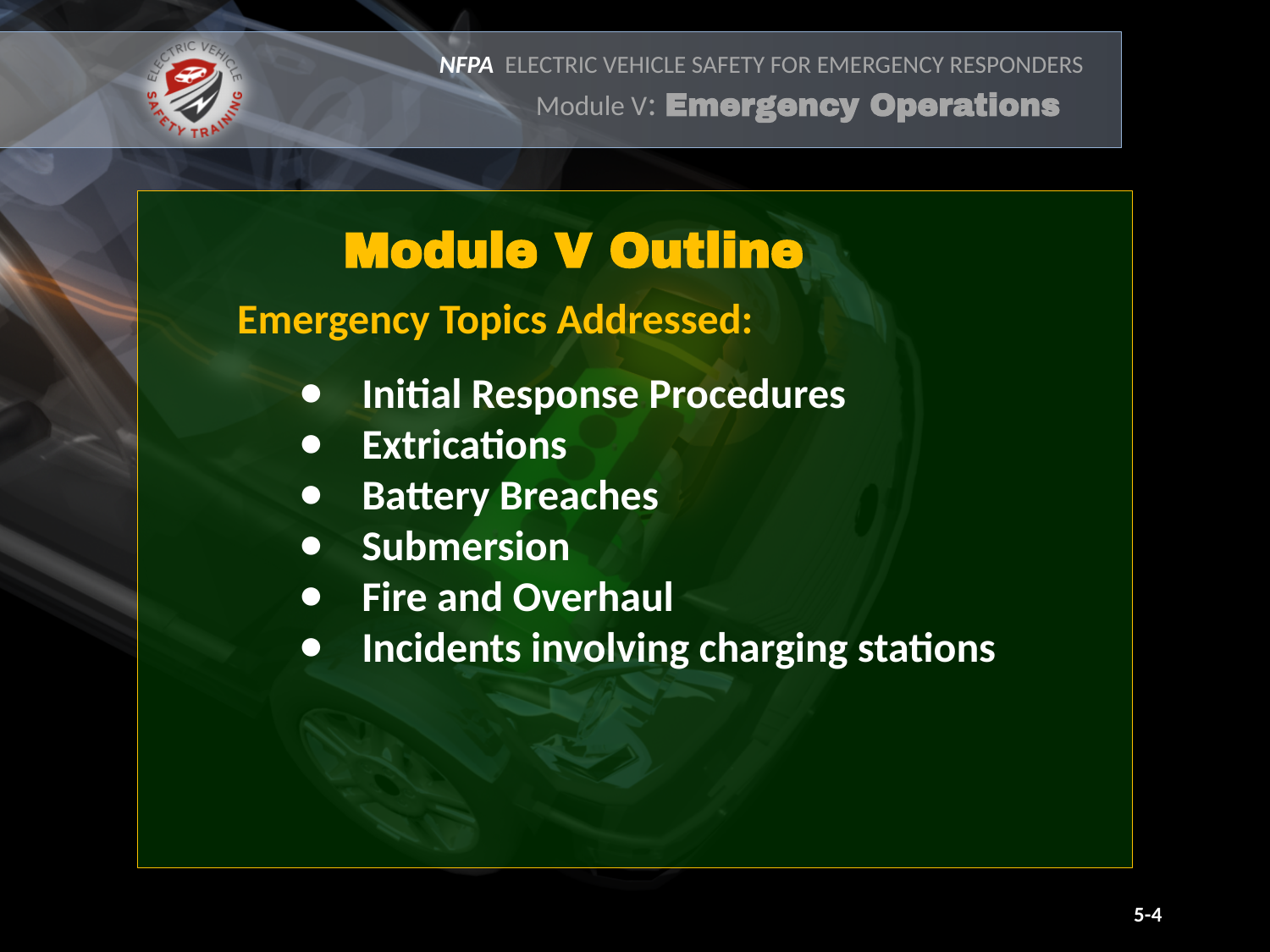

Module V Outline
Emergency Topics Addressed:
Initial Response Procedures
Extrications
Battery Breaches
Submersion
Fire and Overhaul
Incidents involving charging stations
5-4